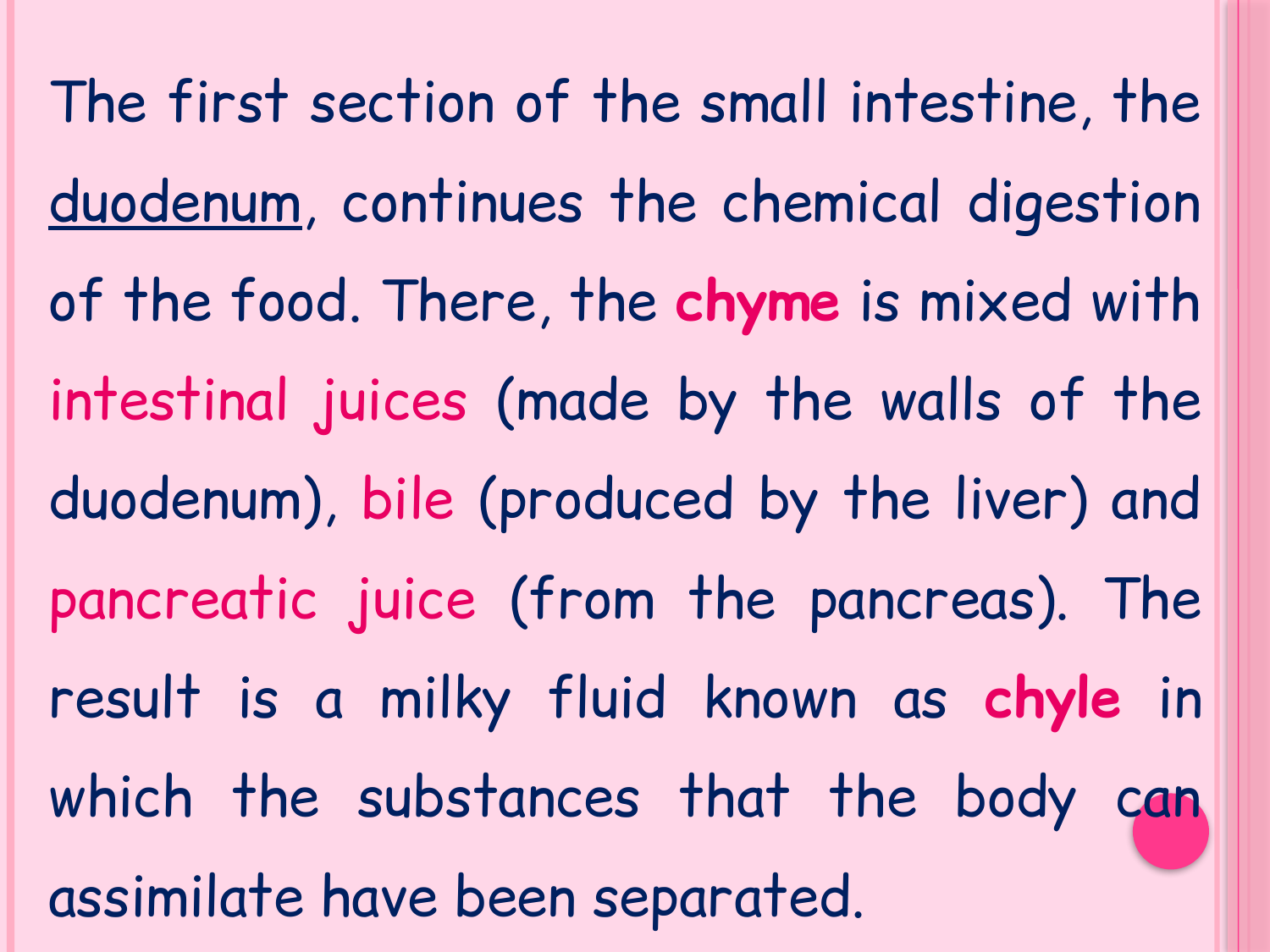

The first section of the small intestine, the duodenum, continues the chemical digestion of the food. There, the chyme is mixed with intestinal juices (made by the walls of the duodenum), bile (produced by the liver) and pancreatic juice (from the pancreas). The result is a milky fluid known as chyle in which the substances that the body can assimilate have been separated.